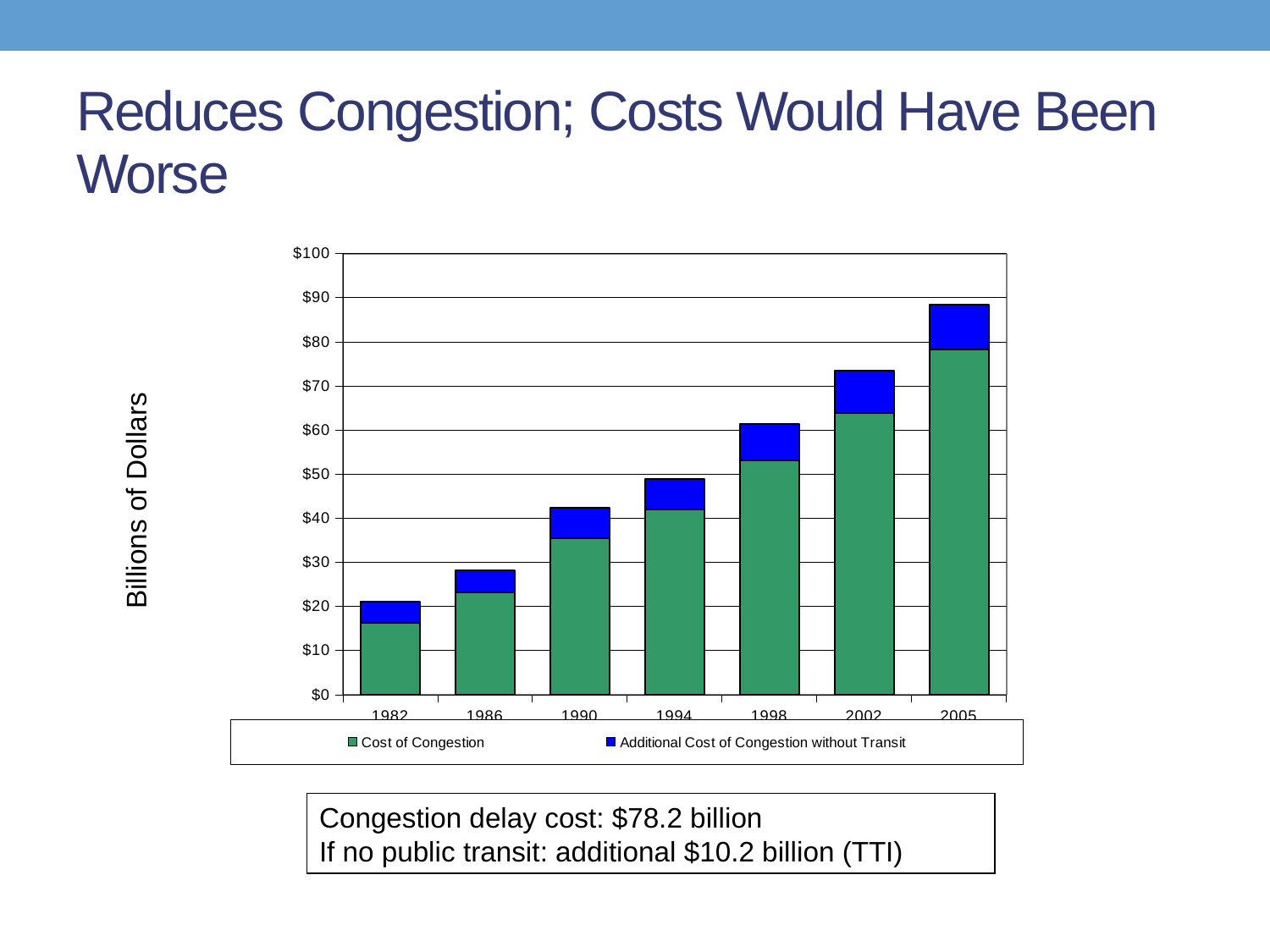

# Reduces Congestion; Costs Would Have Been Worse

### Chart

| Category |  |  |
|---|---|---|
| 1982 | 16.2 | 4.9 |
| 1986 | 23.1 | 5.0 |
| 1990 | 35.5 | 6.9 |
| 1994 | 41.9 | 7.0 |
| 1998 | 53.2 | 8.200000000000001 |
| 2002 | 63.9 | 9.5 |
| 2005 | 78.2 | 10.2 |
6
Billions of Dollars
Congestion delay cost: $78.2 billion
If no public transit: additional $10.2 billion (TTI)